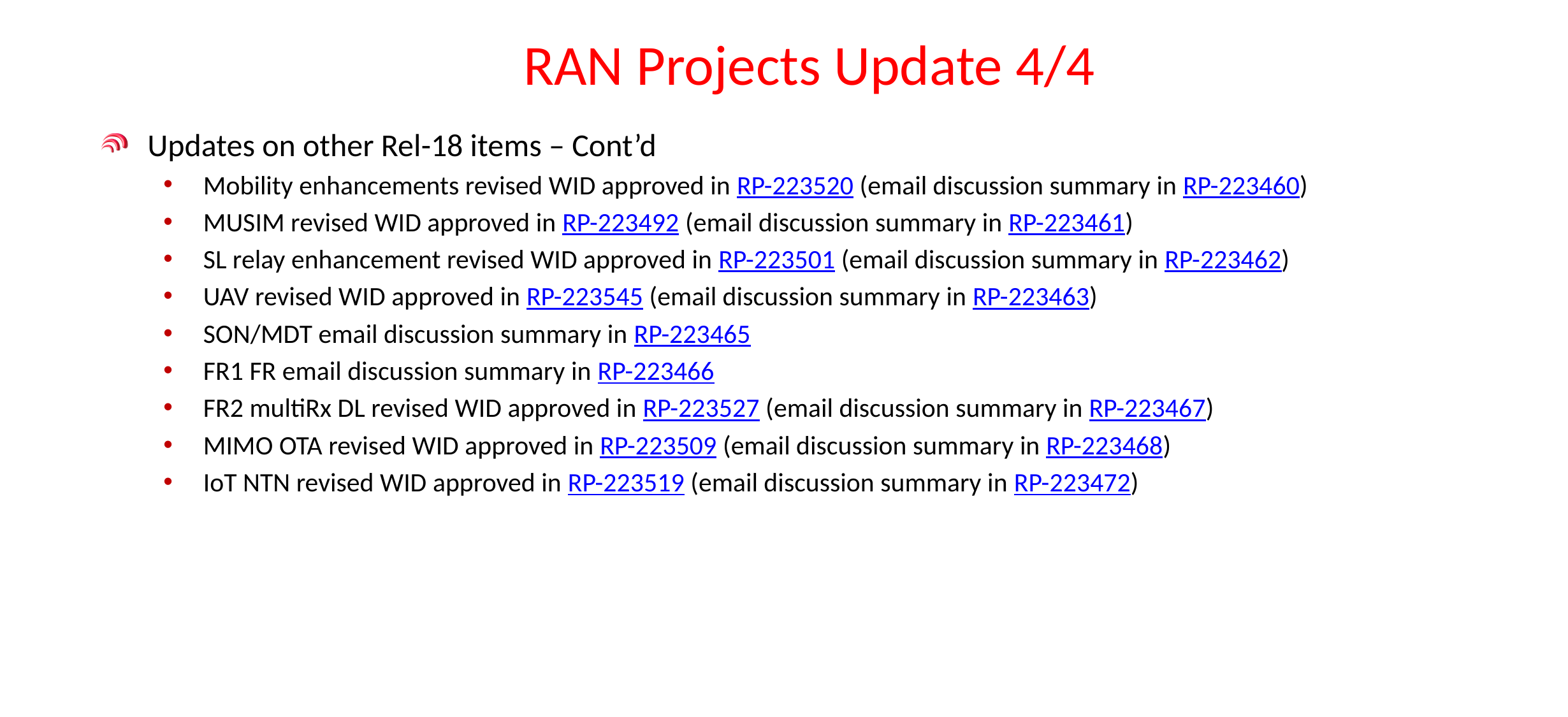

# RAN Projects Update 4/4
Updates on other Rel-18 items – Cont’d
Mobility enhancements revised WID approved in RP-223520 (email discussion summary in RP-223460)
MUSIM revised WID approved in RP-223492 (email discussion summary in RP-223461)
SL relay enhancement revised WID approved in RP-223501 (email discussion summary in RP-223462)
UAV revised WID approved in RP-223545 (email discussion summary in RP-223463)
SON/MDT email discussion summary in RP-223465
FR1 FR email discussion summary in RP-223466
FR2 multiRx DL revised WID approved in RP-223527 (email discussion summary in RP-223467)
MIMO OTA revised WID approved in RP-223509 (email discussion summary in RP-223468)
IoT NTN revised WID approved in RP-223519 (email discussion summary in RP-223472)